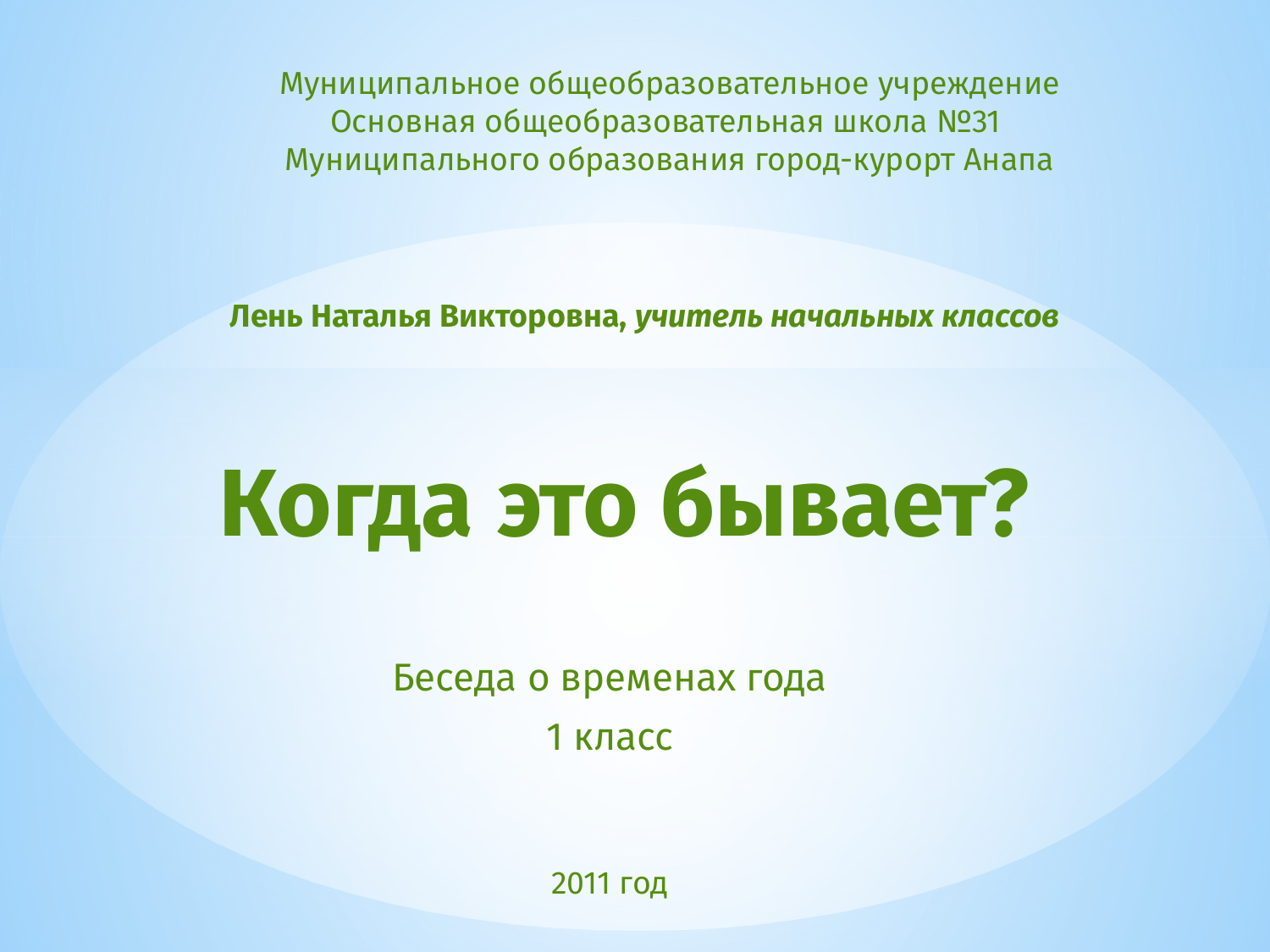

Муниципальное общеобразовательное учреждение
Основная общеобразовательная школа №31
Муниципального образования город-курорт Анапа
Лень Наталья Викторовна, учитель начальных классов
# Когда это бывает?
Беседа о временах года
1 класс

2011 год